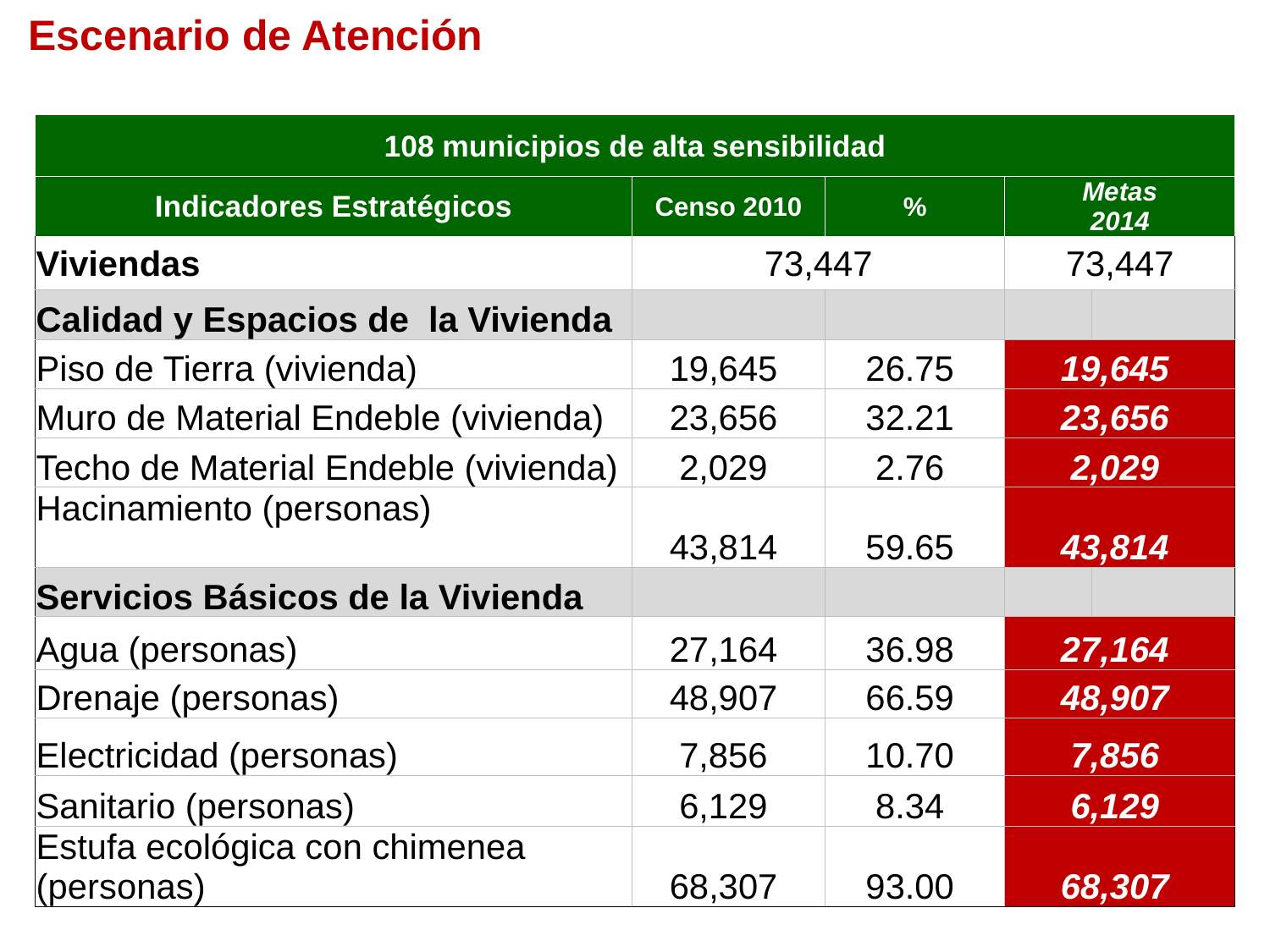

Escenario de Atención
| 108 municipios de alta sensibilidad |  |  |  |  |
| --- | --- | --- | --- | --- |
| Indicadores Estratégicos | Censo 2010 | % | Metas 2014 |  |
| Viviendas | 73,447 |  | 73,447 |  |
| Calidad y Espacios de la Vivienda |  |  |  |  |
| Piso de Tierra (vivienda) | 19,645 | 26.75 | 19,645 |  |
| Muro de Material Endeble (vivienda) | 23,656 | 32.21 | 23,656 |  |
| Techo de Material Endeble (vivienda) | 2,029 | 2.76 | 2,029 |  |
| Hacinamiento (personas) | 43,814 | 59.65 | 43,814 |  |
| Servicios Básicos de la Vivienda |  |  |  |  |
| Agua (personas) | 27,164 | 36.98 | 27,164 |  |
| Drenaje (personas) | 48,907 | 66.59 | 48,907 |  |
| Electricidad (personas) | 7,856 | 10.70 | 7,856 |  |
| Sanitario (personas) | 6,129 | 8.34 | 6,129 |  |
| Estufa ecológica con chimenea (personas) | 68,307 | 93.00 | 68,307 |  |